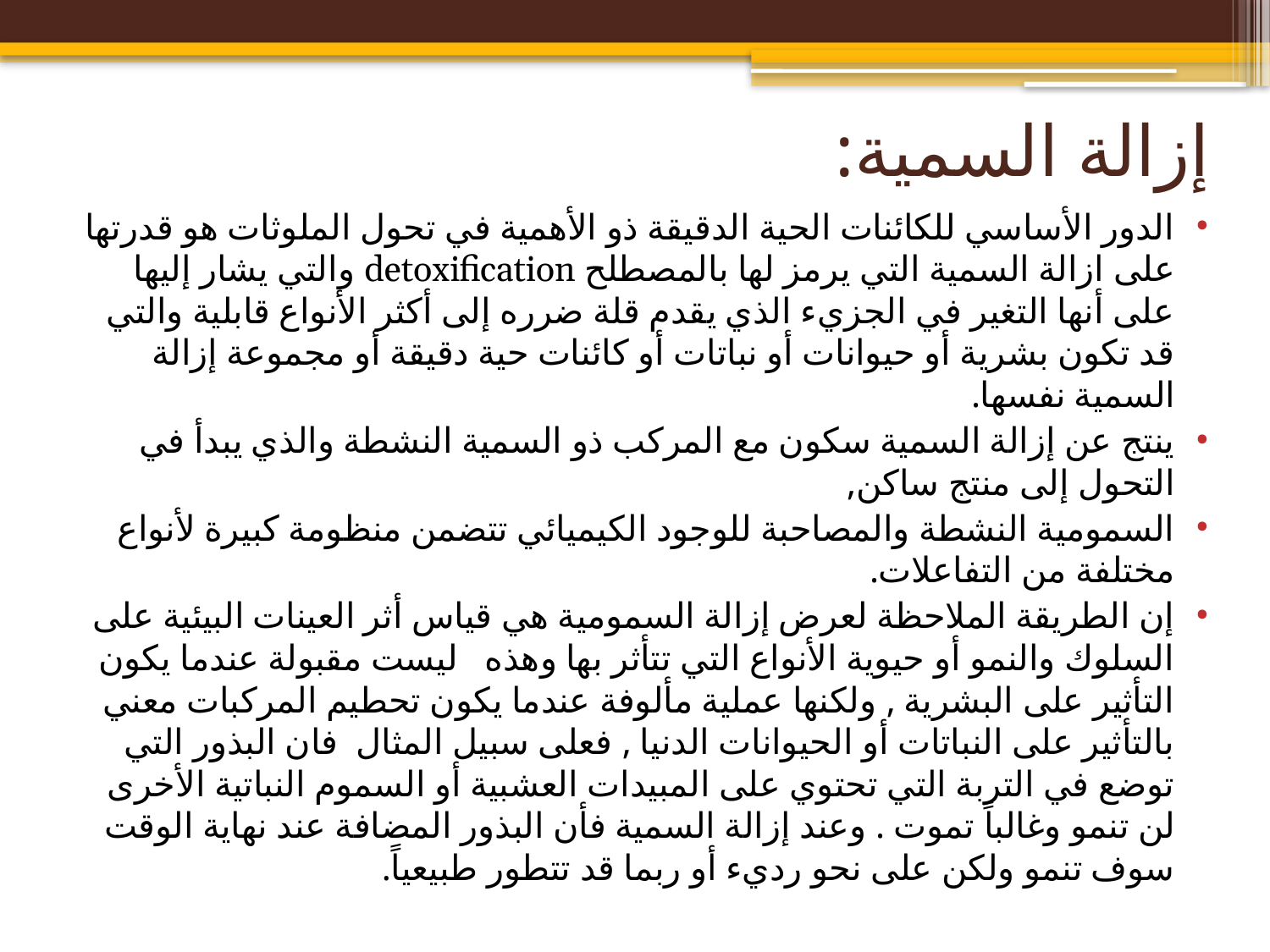

# إزالة السمية:
الدور الأساسي للكائنات الحية الدقيقة ذو الأهمية في تحول الملوثات هو قدرتها على ازالة السمية التي يرمز لها بالمصطلح detoxification والتي يشار إليها على أنها التغير في الجزيء الذي يقدم قلة ضرره إلى أكثر الأنواع قابلية والتي قد تكون بشرية أو حيوانات أو نباتات أو كائنات حية دقيقة أو مجموعة إزالة السمية نفسها.
ينتج عن إزالة السمية سكون مع المركب ذو السمية النشطة والذي يبدأ في التحول إلى منتج ساكن,
السمومية النشطة والمصاحبة للوجود الكيميائي تتضمن منظومة كبيرة لأنواع مختلفة من التفاعلات.
إن الطريقة الملاحظة لعرض إزالة السمومية هي قياس أثر العينات البيئية على السلوك والنمو أو حيوية الأنواع التي تتأثر بها وهذه   ليست مقبولة عندما يكون التأثير على البشرية , ولكنها عملية مألوفة عندما يكون تحطيم المركبات معني بالتأثير على النباتات أو الحيوانات الدنيا , فعلى سبيل المثال  فان البذور التي توضع في التربة التي تحتوي على المبيدات العشبية أو السموم النباتية الأخرى لن تنمو وغالباً تموت . وعند إزالة السمية فأن البذور المضافة عند نهاية الوقت سوف تنمو ولكن على نحو رديء أو ربما قد تتطور طبيعياً.